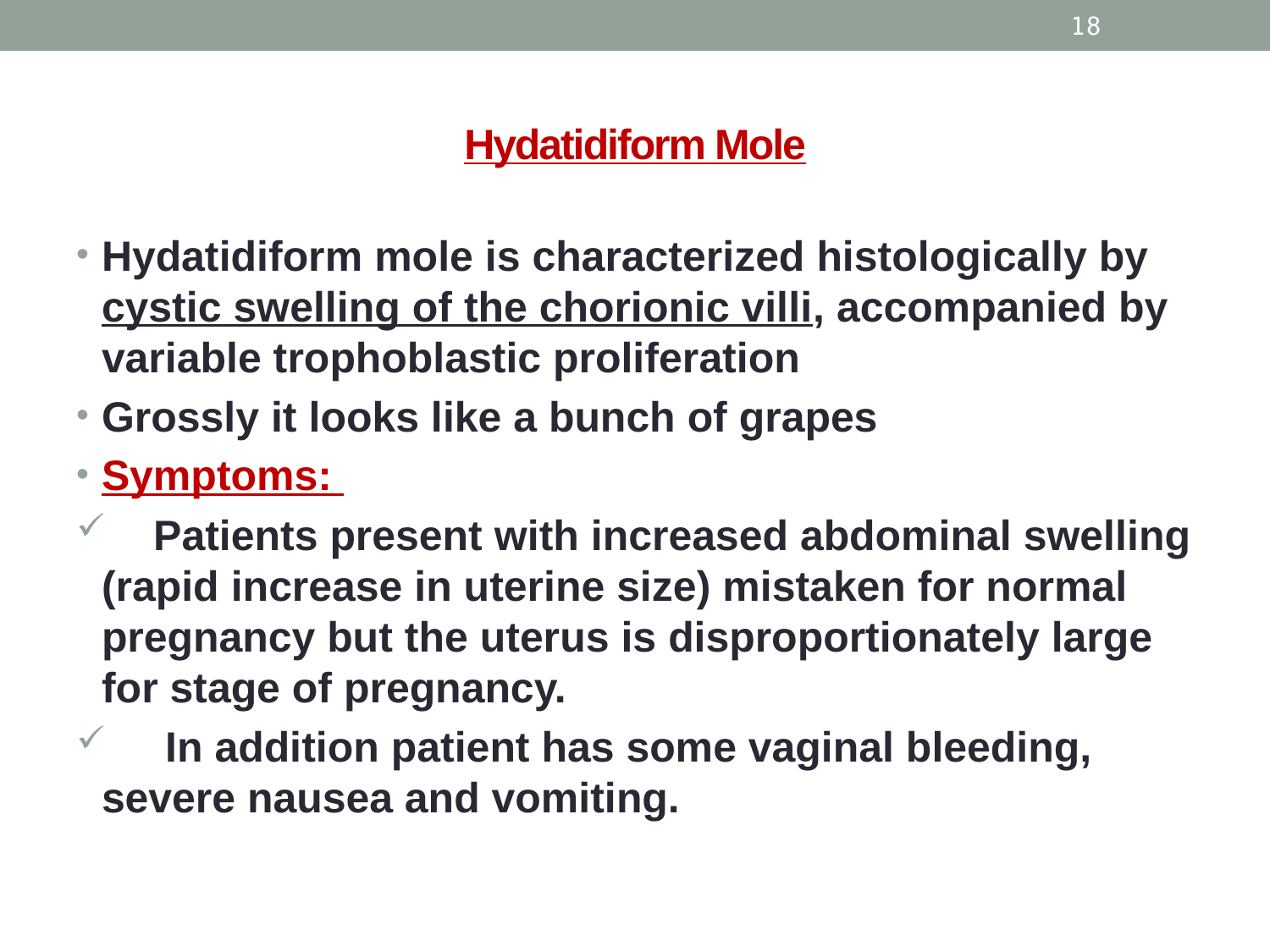

18
# Hydatidiform Mole
Hydatidiform mole is characterized histologically by cystic swelling of the chorionic villi, accompanied by variable trophoblastic proliferation
Grossly it looks like a bunch of grapes
Symptoms:
    Patients present with increased abdominal swelling (rapid increase in uterine size) mistaken for normal pregnancy but the uterus is disproportionately large for stage of pregnancy.
     In addition patient has some vaginal bleeding, severe nausea and vomiting.